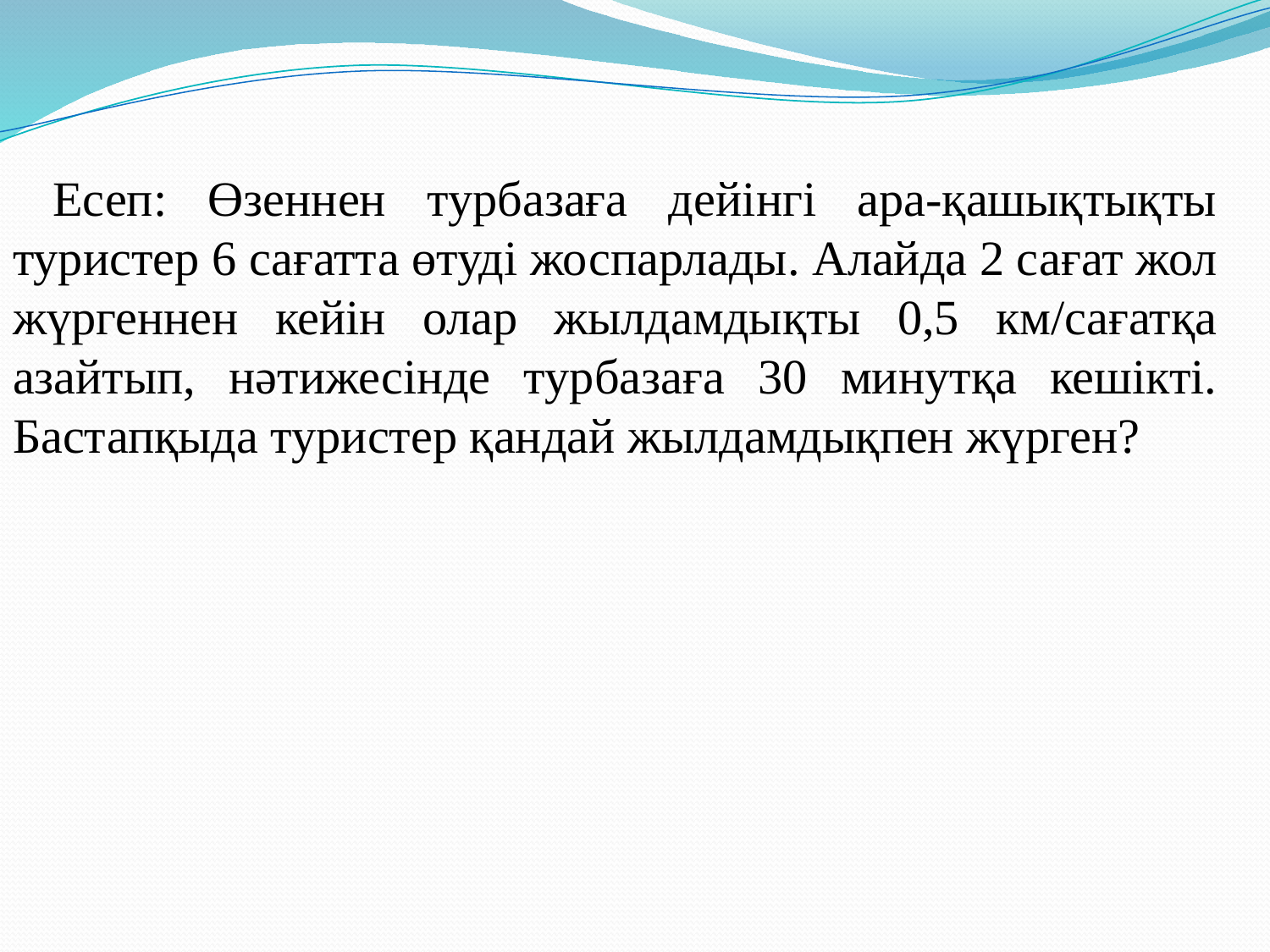

Есеп: Өзеннен турбазаға дейінгі ара-қашықтықты туристер 6 сағатта өтуді жоспарлады. Алайда 2 сағат жол жүргеннен кейін олар жылдамдықты 0,5 км/сағатқа азайтып, нәтижесінде турбазаға 30 минутқа кешікті. Бастапқыда туристер қандай жылдамдықпен жүрген?